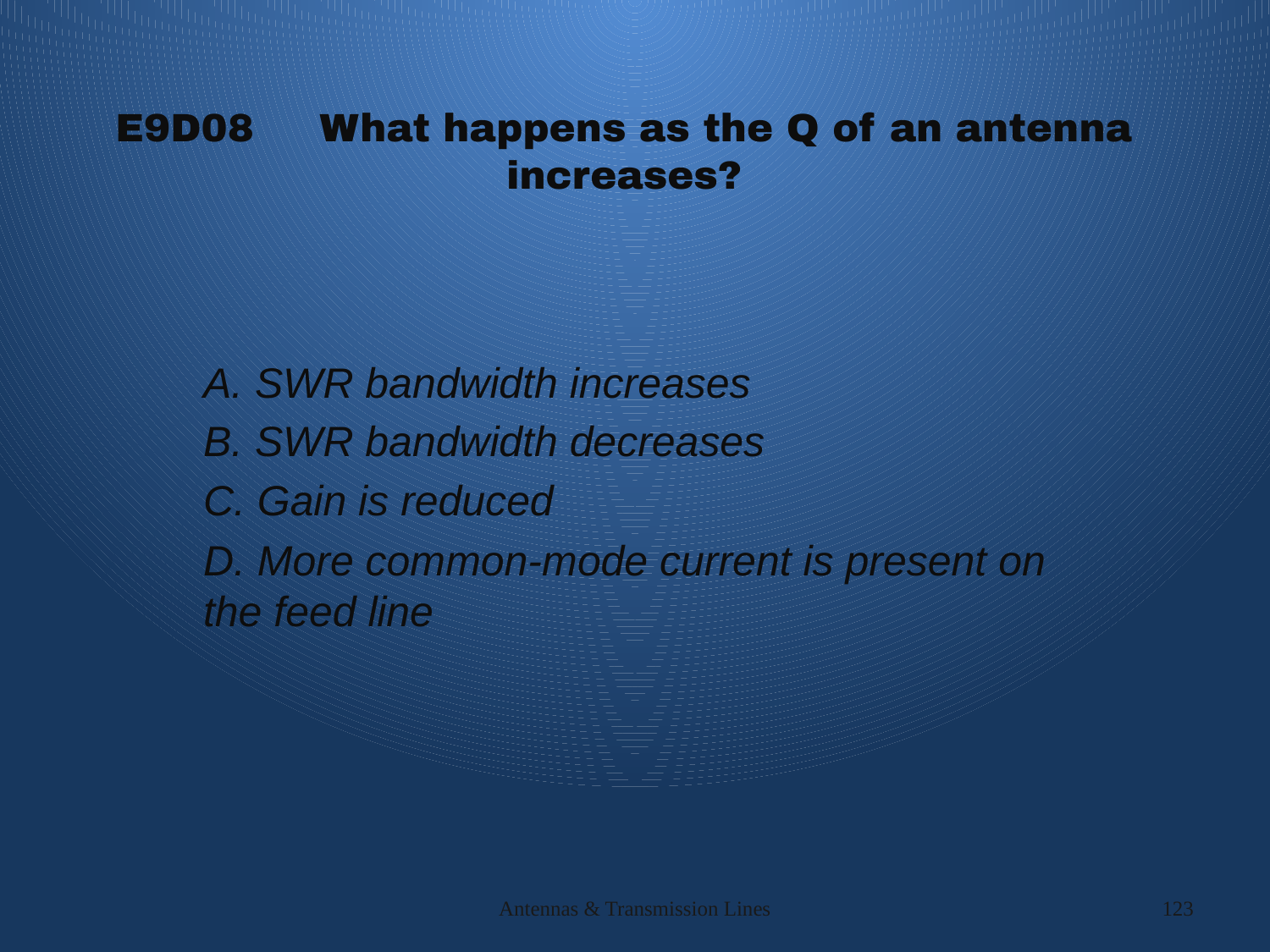

# E9D08     What happens as the Q of an antenna increases?
A. SWR bandwidth increases
B. SWR bandwidth decreases
C. Gain is reduced
D. More common-mode current is present on the feed line
Antennas & Transmission Lines
123